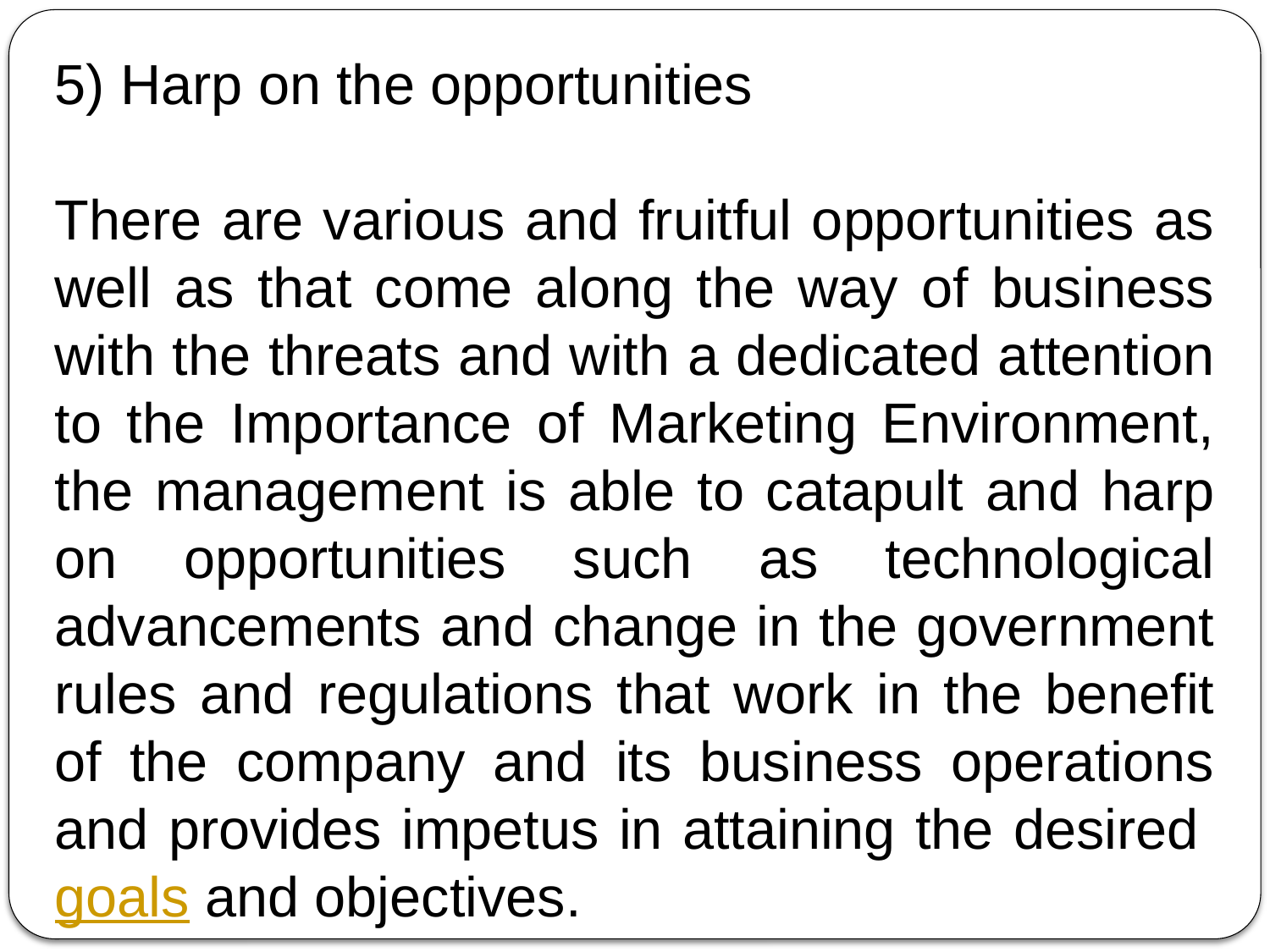

5) Harp on the opportunities

There are various and fruitful opportunities as well as that come along the way of business with the threats and with a dedicated attention to the Importance of Marketing Environment, the management is able to catapult and harp on opportunities such as technological advancements and change in the government rules and regulations that work in the benefit of the company and its business operations and provides impetus in attaining the desired goals and objectives.